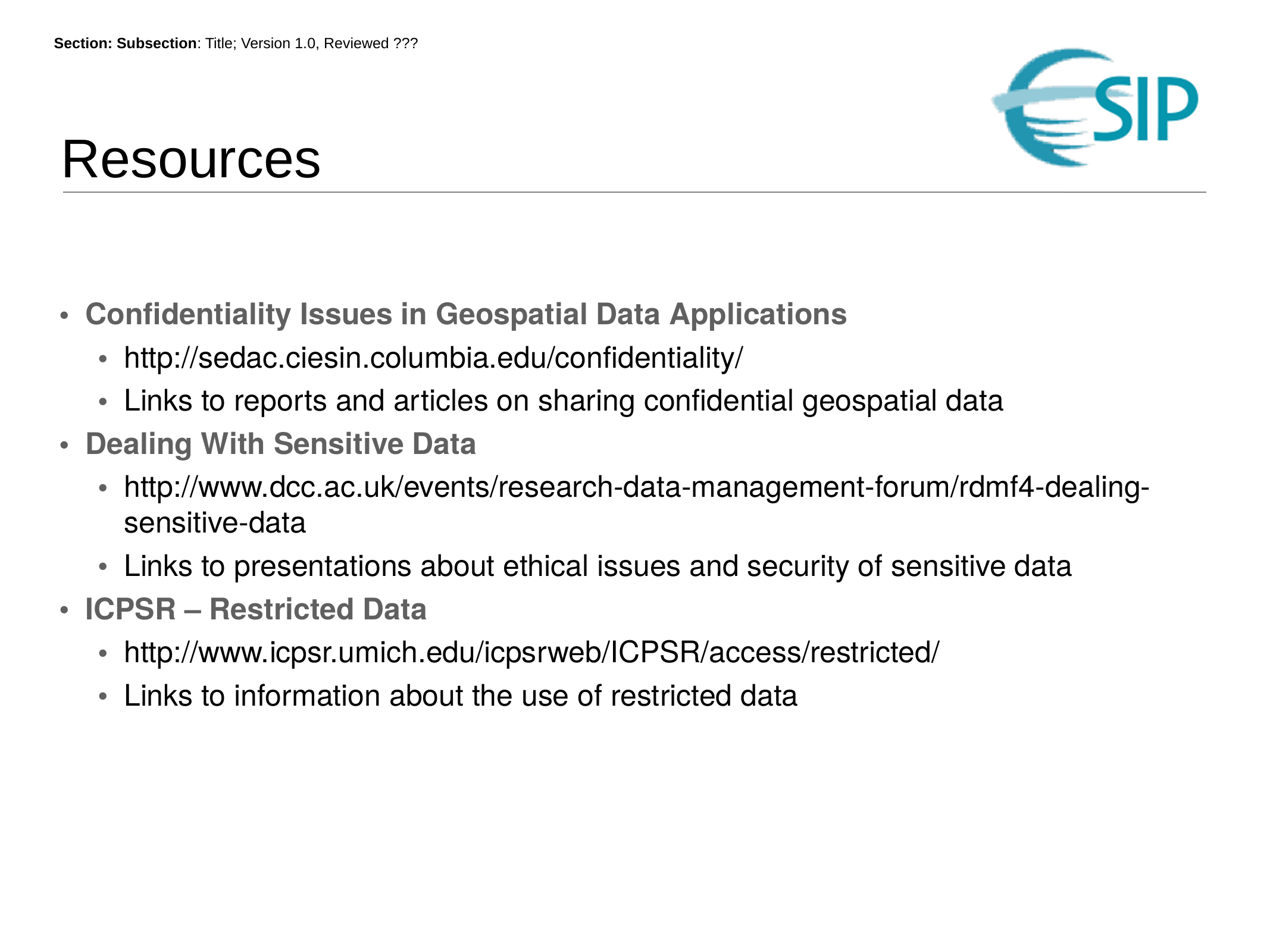

# Resources
Confidentiality Issues in Geospatial Data Applications
http://sedac.ciesin.columbia.edu/confidentiality/
Links to reports and articles on sharing confidential geospatial data
Dealing With Sensitive Data
http://www.dcc.ac.uk/events/research-data-management-forum/rdmf4-dealing-sensitive-data
Links to presentations about ethical issues and security of sensitive data
ICPSR – Restricted Data
http://www.icpsr.umich.edu/icpsrweb/ICPSR/access/restricted/
Links to information about the use of restricted data